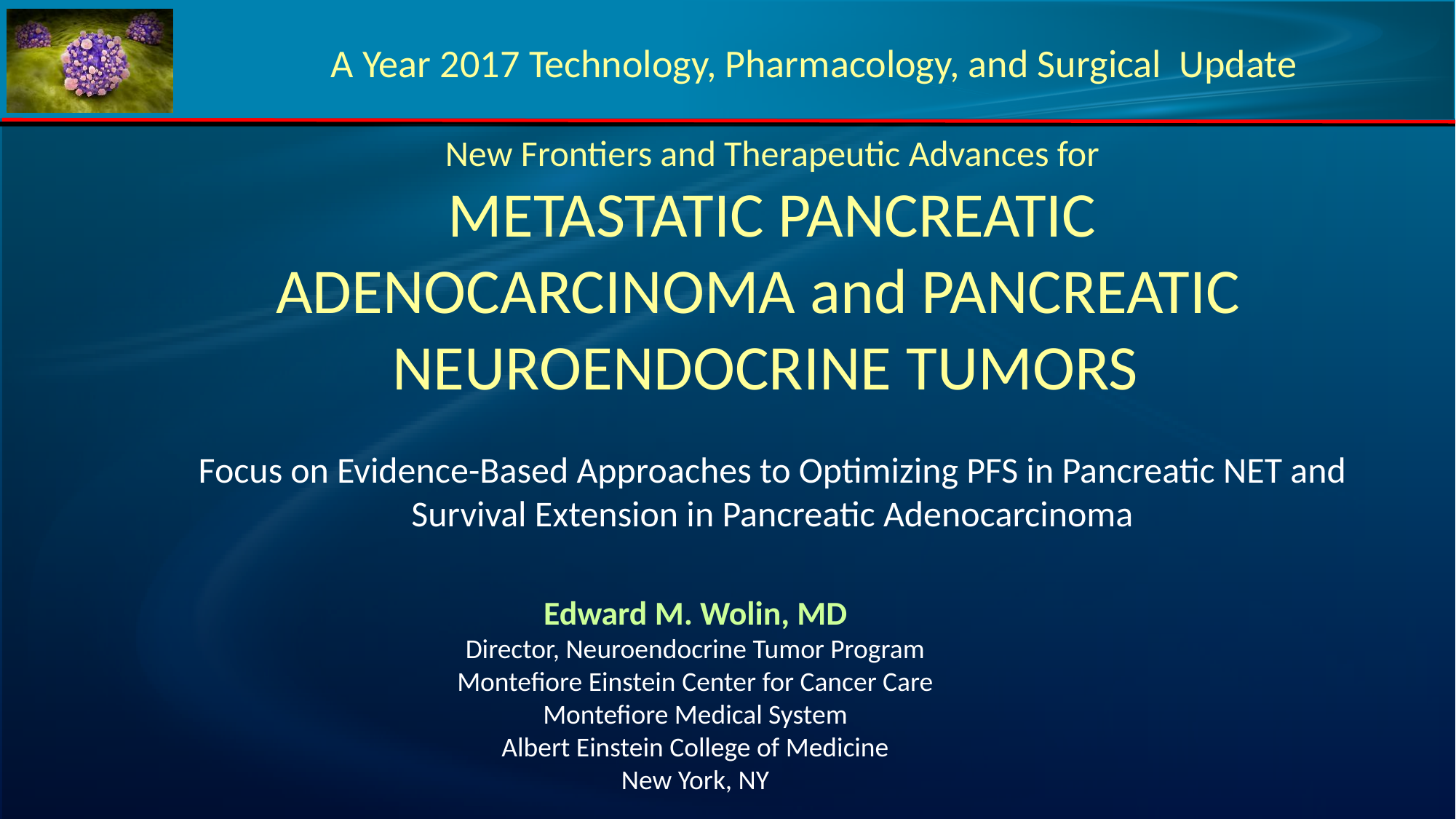

A Year 2017 Technology, Pharmacology, and Surgical  Update
New Frontiers and Therapeutic Advances for
METASTATIC PANCREATIC ADENOCARCINOMA and PANCREATIC
NEUROENDOCRINE TUMORS

Focus on Evidence-Based Approaches to Optimizing PFS in Pancreatic NET and Survival Extension in Pancreatic Adenocarcinoma
Edward M. Wolin, MD
Director, Neuroendocrine Tumor Program
Montefiore Einstein Center for Cancer Care
Montefiore Medical System
Albert Einstein College of Medicine
New York, NY